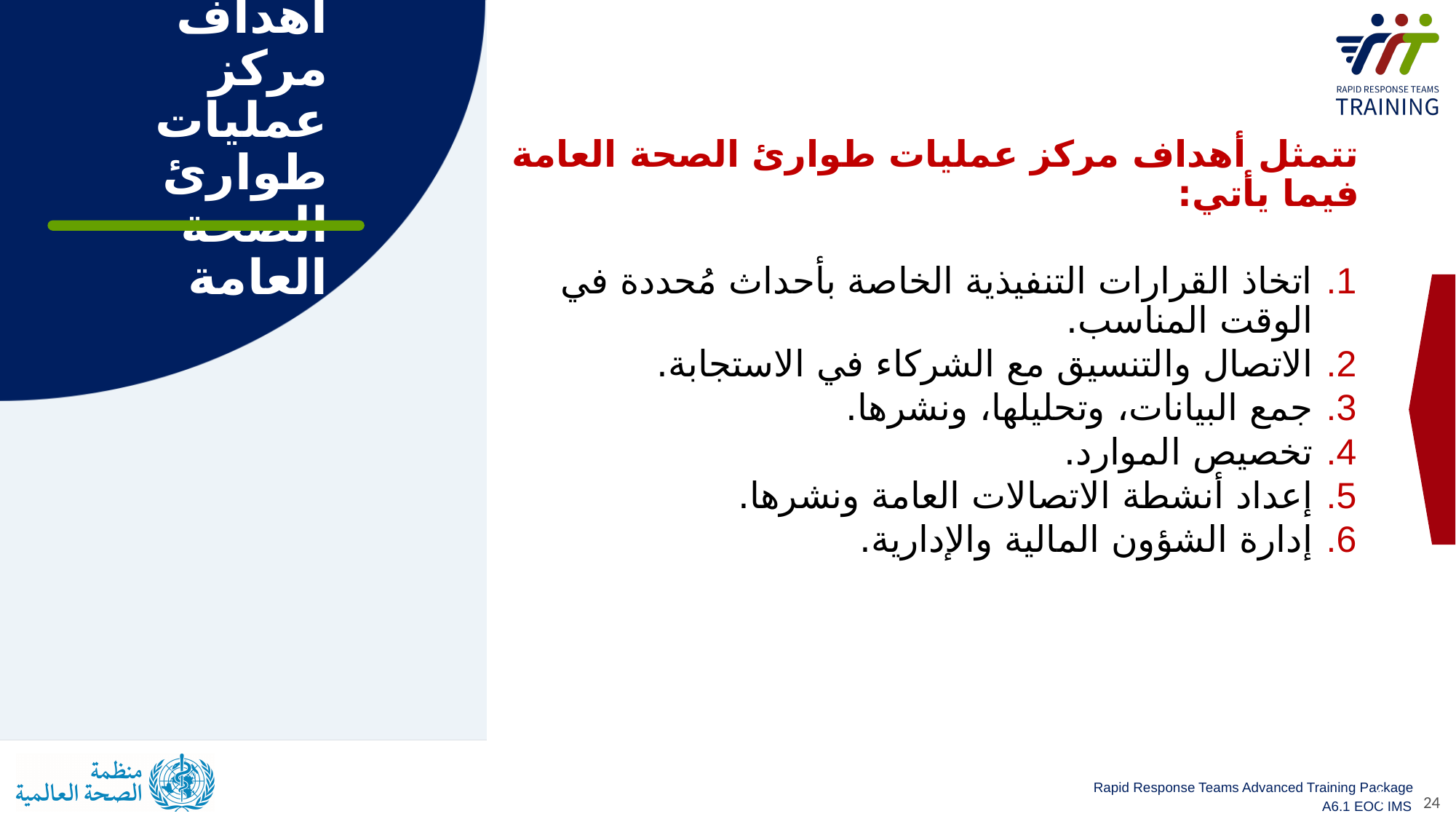

# أهداف مركز عمليات طوارئ الصحة العامة
تتمثل أهداف مركز عمليات طوارئ الصحة العامة فيما يأتي:

اتخاذ القرارات التنفيذية الخاصة بأحداث مُحددة في الوقت المناسب.
الاتصال والتنسيق مع الشركاء في الاستجابة.
جمع البيانات، وتحليلها، ونشرها.
تخصيص الموارد.
إعداد أنشطة الاتصالات العامة ونشرها.
إدارة الشؤون المالية والإدارية.

24